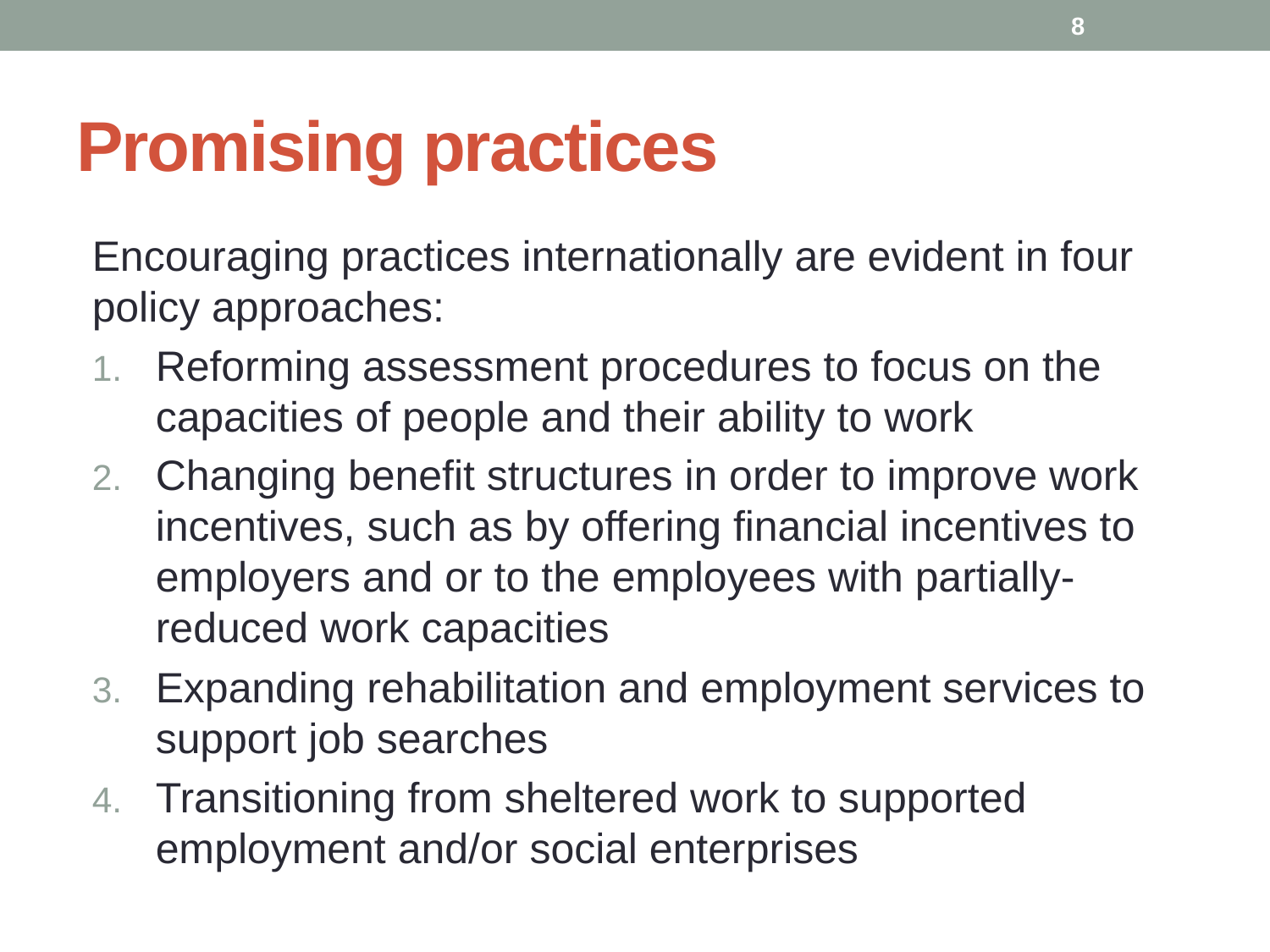

8
# Promising practices
Encouraging practices internationally are evident in four policy approaches:
Reforming assessment procedures to focus on the capacities of people and their ability to work
Changing benefit structures in order to improve work incentives, such as by offering financial incentives to employers and or to the employees with partially-reduced work capacities
Expanding rehabilitation and employment services to support job searches
Transitioning from sheltered work to supported employment and/or social enterprises